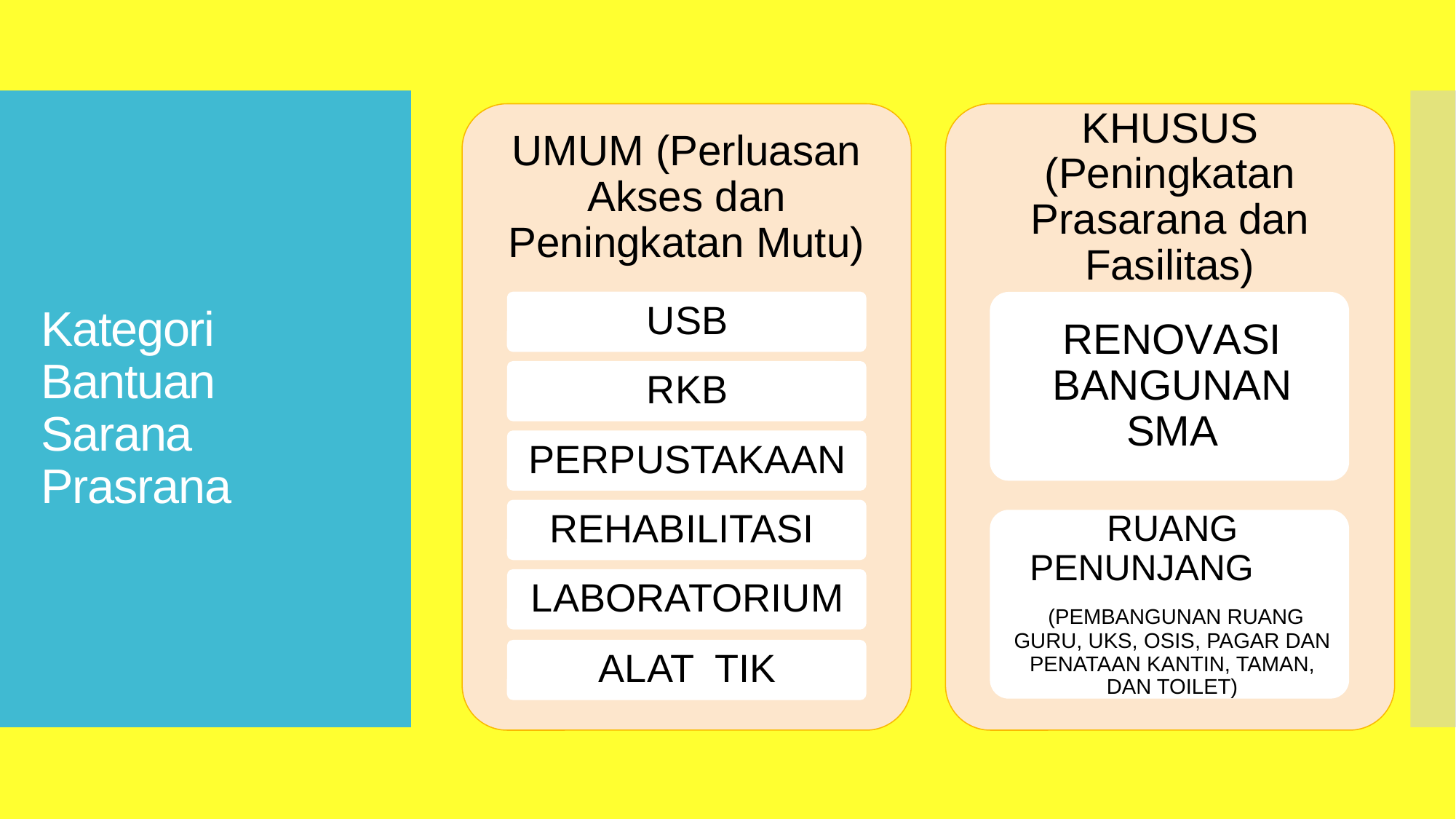

UMUM (Perluasan Akses dan Peningkatan Mutu)
USB
RKB
PERPUSTAKAAN
REHABILITASI
LABORATORIUM
ALAT  TIK
KHUSUS (Peningkatan Prasarana dan Fasilitas)
RENOVASI BANGUNAN SMA
RUANG PENUNJANG
 (PEMBANGUNAN RUANG GURU, UKS, OSIS, PAGAR DAN PENATAAN KANTIN, TAMAN, DAN TOILET)
# Kategori Bantuan      Sarana Prasrana